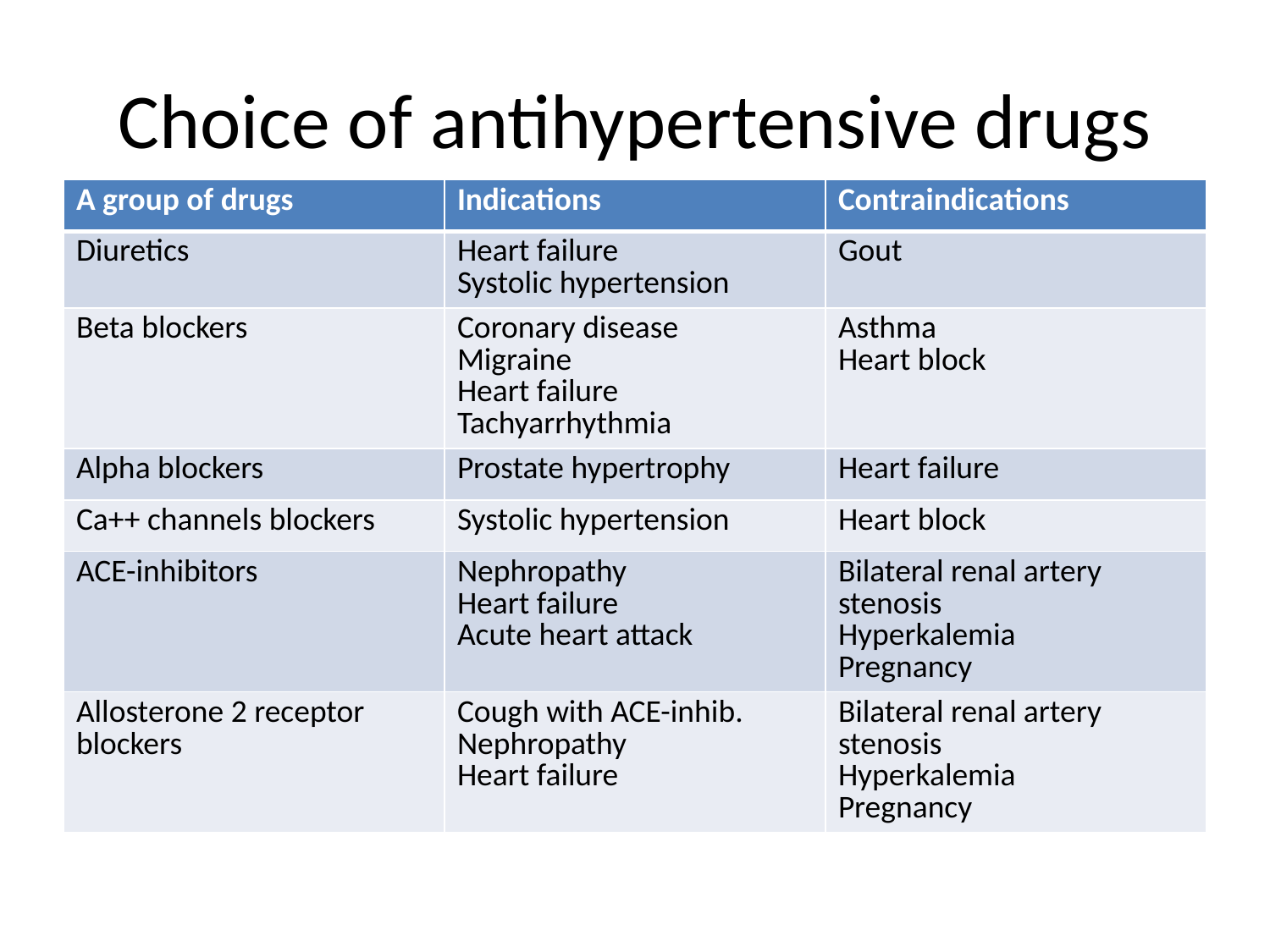

# Choice of antihypertensive drugs
| A group of drugs | Indications | Contraindications |
| --- | --- | --- |
| Diuretics | Heart failure Systolic hypertension | Gout |
| Beta blockers | Coronary disease Migraine Heart failure Tachyarrhythmia | Asthma Heart block |
| Alpha blockers | Prostate hypertrophy | Heart failure |
| Ca++ channels blockers | Systolic hypertension | Heart block |
| ACE-inhibitors | Nephropathy Heart failure Acute heart attack | Bilateral renal artery stenosis Hyperkalemia Pregnancy |
| Allosterone 2 receptor blockers | Cough with ACE-inhib. Nephropathy Heart failure | Bilateral renal artery stenosis Hyperkalemia Pregnancy |